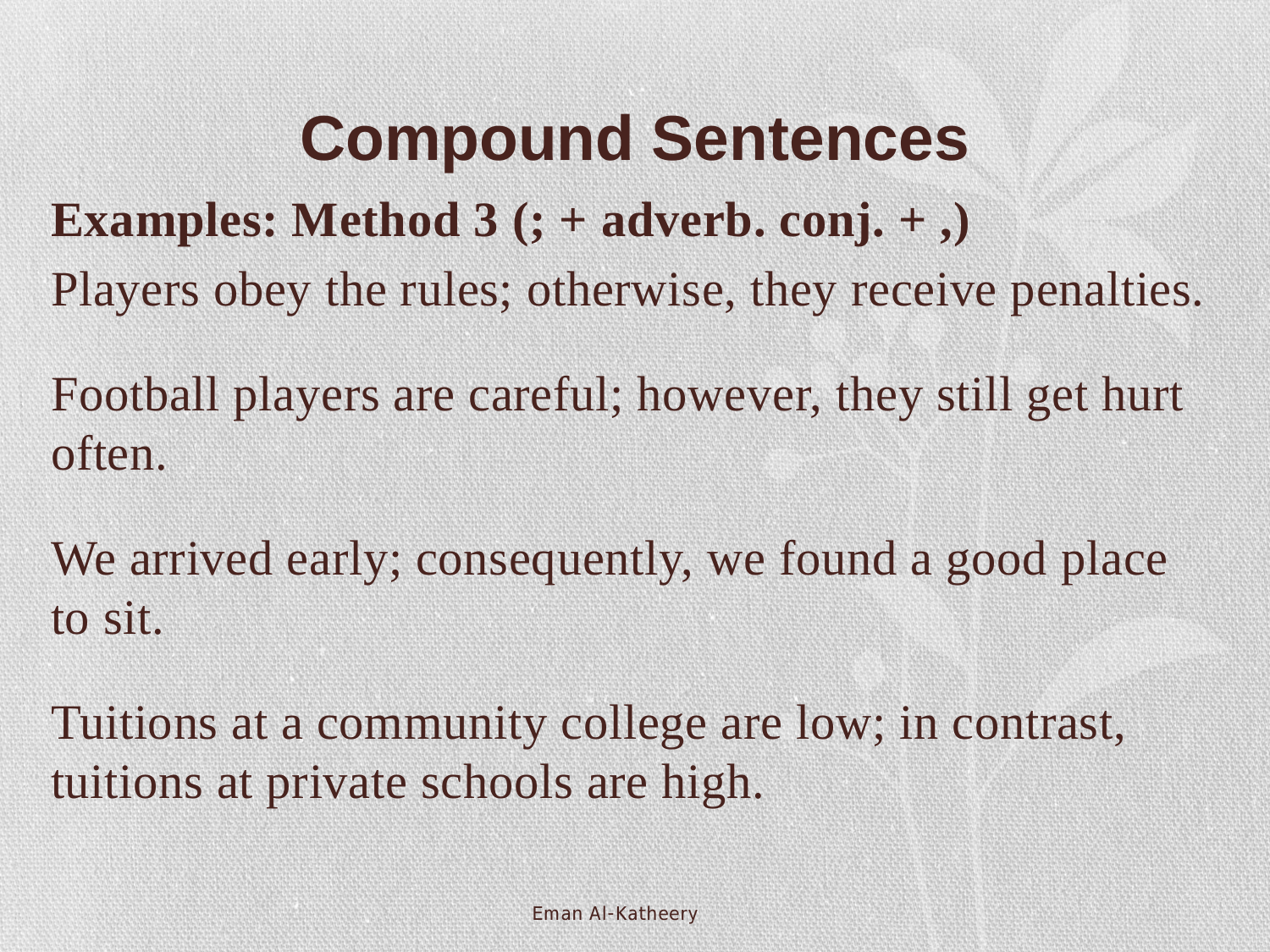

# Compound Sentences
Examples: Method 3 (; + adverb. conj. + ,)
Players obey the rules; otherwise, they receive penalties.

Football players are careful; however, they still get hurt often.

We arrived early; consequently, we found a good place to sit.

Tuitions at a community college are low; in contrast, tuitions at private schools are high.
Eman Al-Katheery